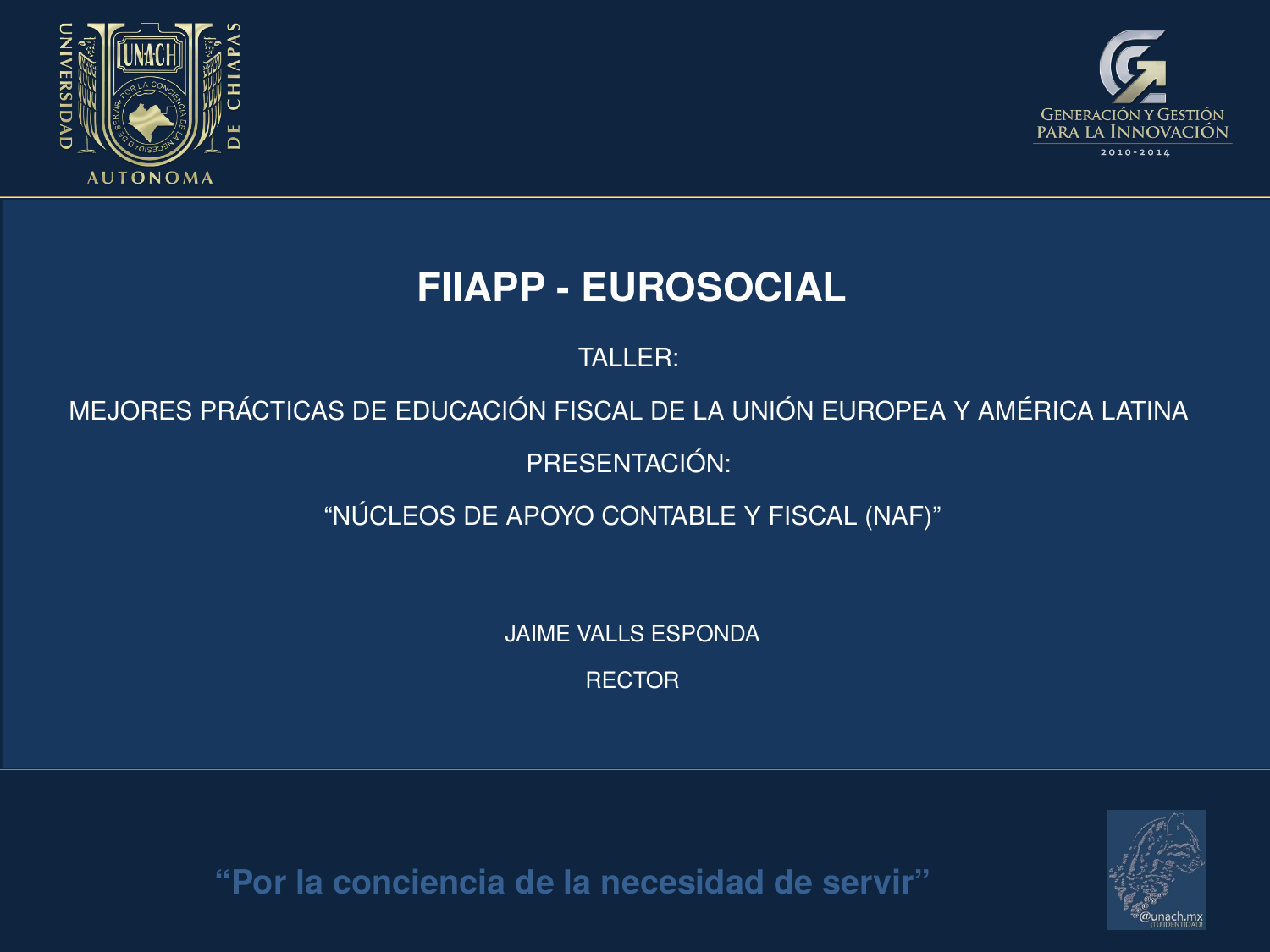

FIIAPP - EUROSOCIAL
TALLER:
MEJORES PRÁCTICAS DE EDUCACIÓN FISCAL DE LA UNIÓN EUROPEA Y AMÉRICA LATINA
PRESENTACIÓN:
“NÚCLEOS DE APOYO CONTABLE Y FISCAL (NAF)”

JAIME VALLS ESPONDA
RECTOR